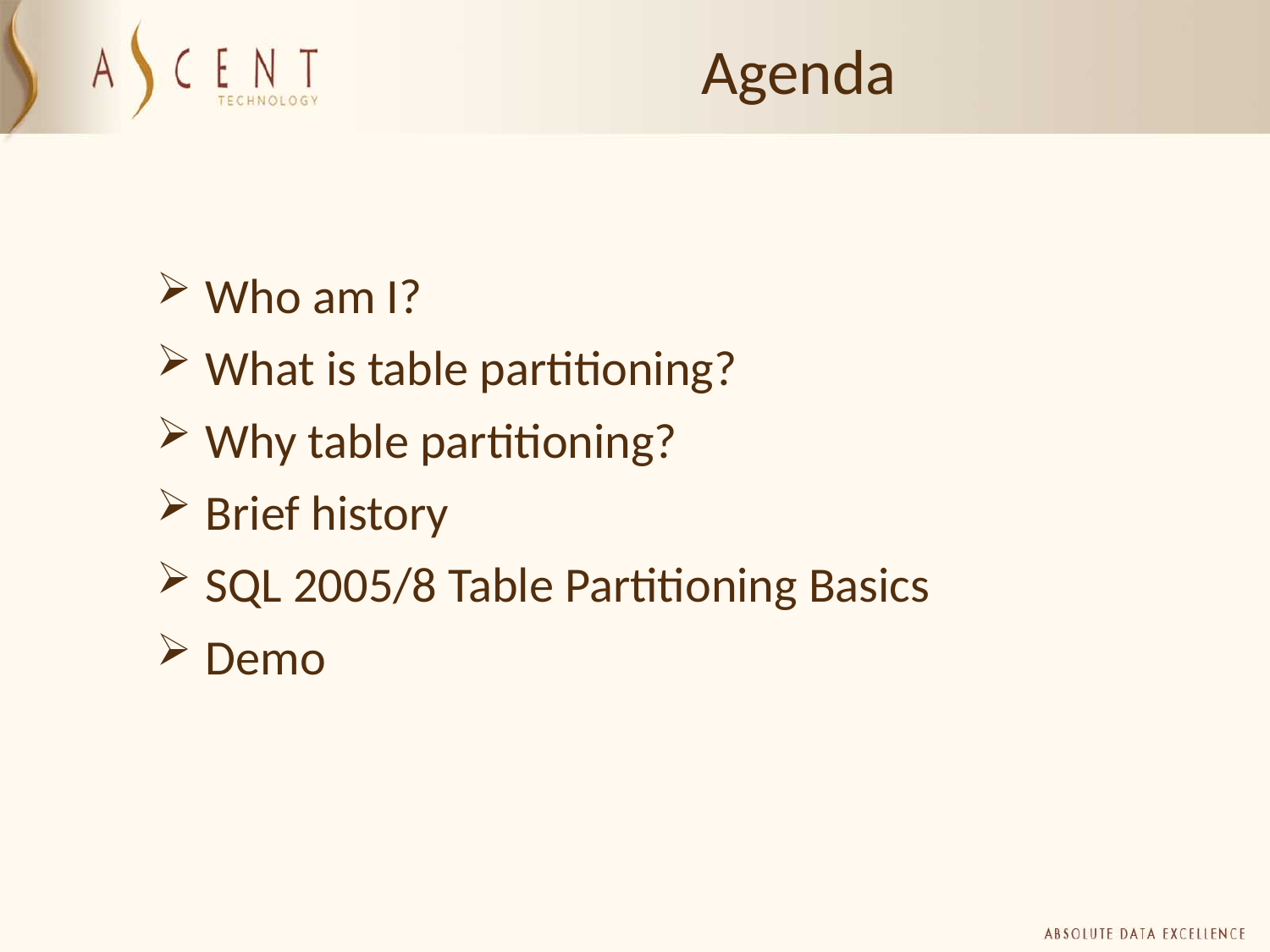

Agenda
Who am I?
What is table partitioning?
Why table partitioning?
Brief history
SQL 2005/8 Table Partitioning Basics
Demo